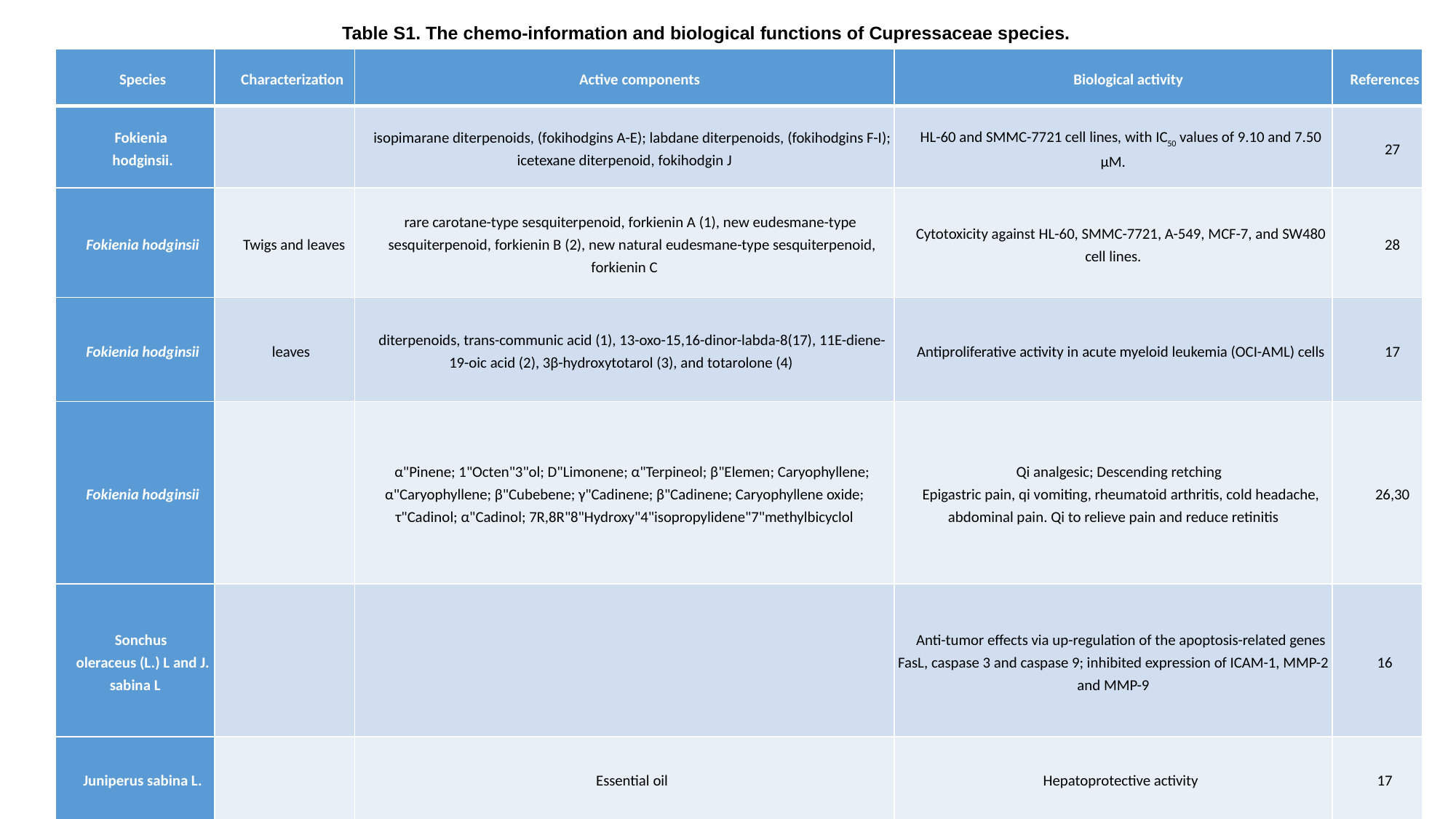

Table S1. The chemo-information and biological functions of Cupressaceae species.

| Species | Characterization | Active components | Biological activity | References |
| --- | --- | --- | --- | --- |
| Fokienia hodginsii. |  | isopimarane diterpenoids, (fokihodgins A-E); labdane diterpenoids, (fokihodgins F-I); icetexane diterpenoid, fokihodgin J | HL-60 and SMMC-7721 cell lines, with IC50 values of 9.10 and 7.50 μM. | 27 |
| Fokienia hodginsii | Twigs and leaves | rare carotane-type sesquiterpenoid, forkienin A (1), new eudesmane-type sesquiterpenoid, forkienin B (2), new natural eudesmane-type sesquiterpenoid, forkienin C | Cytotoxicity against HL-60, SMMC-7721, A-549, MCF-7, and SW480 cell lines. | 28 |
| Fokienia hodginsii | leaves | diterpenoids, trans-communic acid (1), 13-oxo-15,16-dinor-labda-8(17), 11E-diene-19-oic acid (2), 3β-hydroxytotarol (3), and totarolone (4) | Antiproliferative activity in acute myeloid leukemia (OCI-AML) cells | 17 |
| Fokienia hodginsii |  | α"Pinene; 1"Octen"3"ol; D"Limonene; α"Terpineol; β"Elemen; Caryophyllene; α"Caryophyllene; β"Cubebene; γ"Cadinene; β"Cadinene; Caryophyllene oxide; τ"Cadinol; α"Cadinol; 7R,8R"8"Hydroxy"4"isopropylidene"7"methylbicyclol | Qi analgesic; Descending retching Epigastric pain, qi vomiting, rheumatoid arthritis, cold headache, abdominal pain. Qi to relieve pain and reduce retinitis | 26,30 |
| Sonchus oleraceus (L.) L and J. sabina L |  |  | Anti-tumor effects via up-regulation of the apoptosis-related genes FasL, caspase 3 and caspase 9; inhibited expression of ICAM-1, MMP-2 and MMP-9 | 16 |
| Juniperus sabina L. |  | Essential oil | Hepatoprotective activity | 17 |